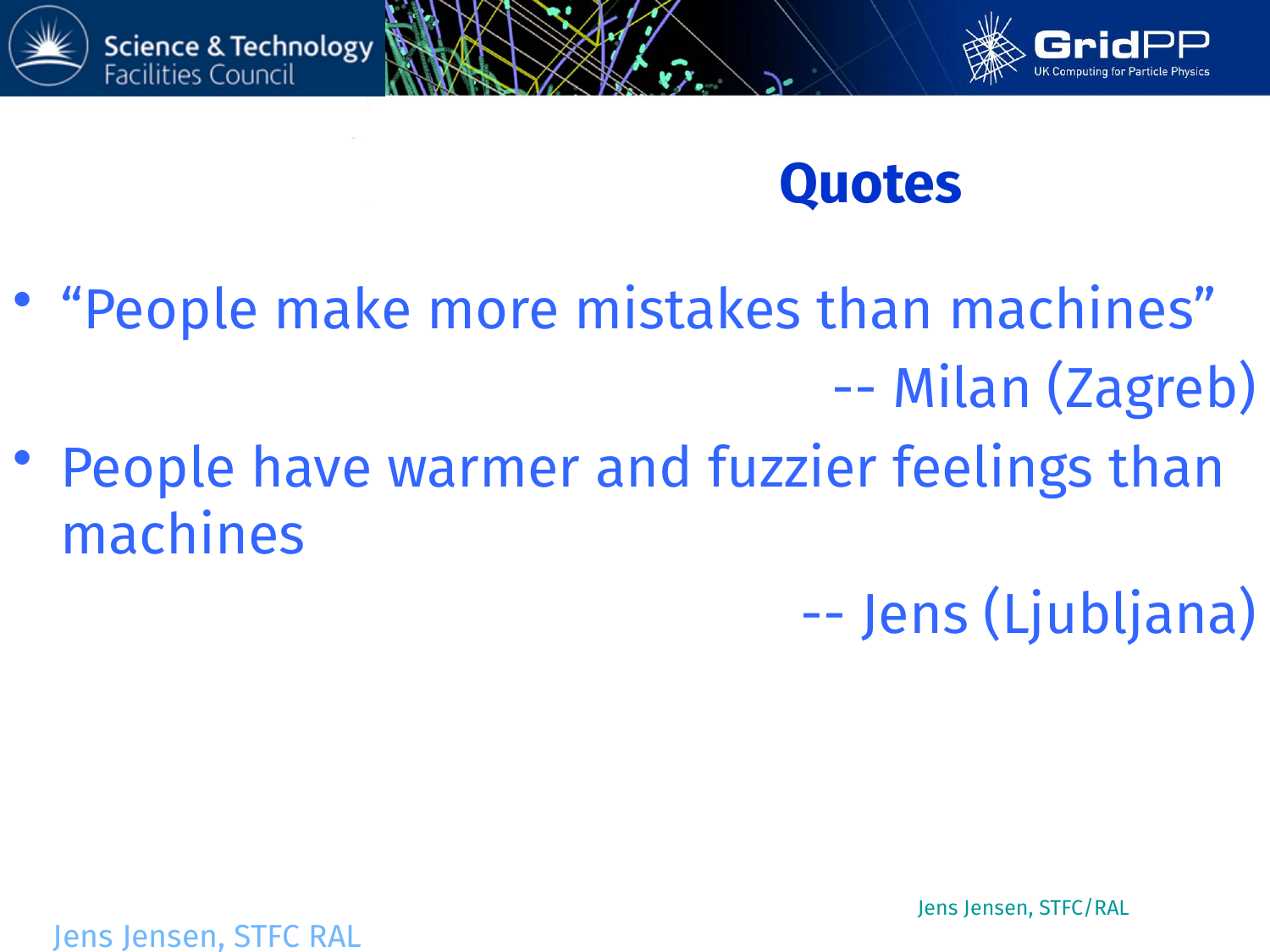

# Quotes
“People make more mistakes than machines”
-- Milan (Zagreb)
People have warmer and fuzzier feelings than machines
-- Jens (Ljubljana)